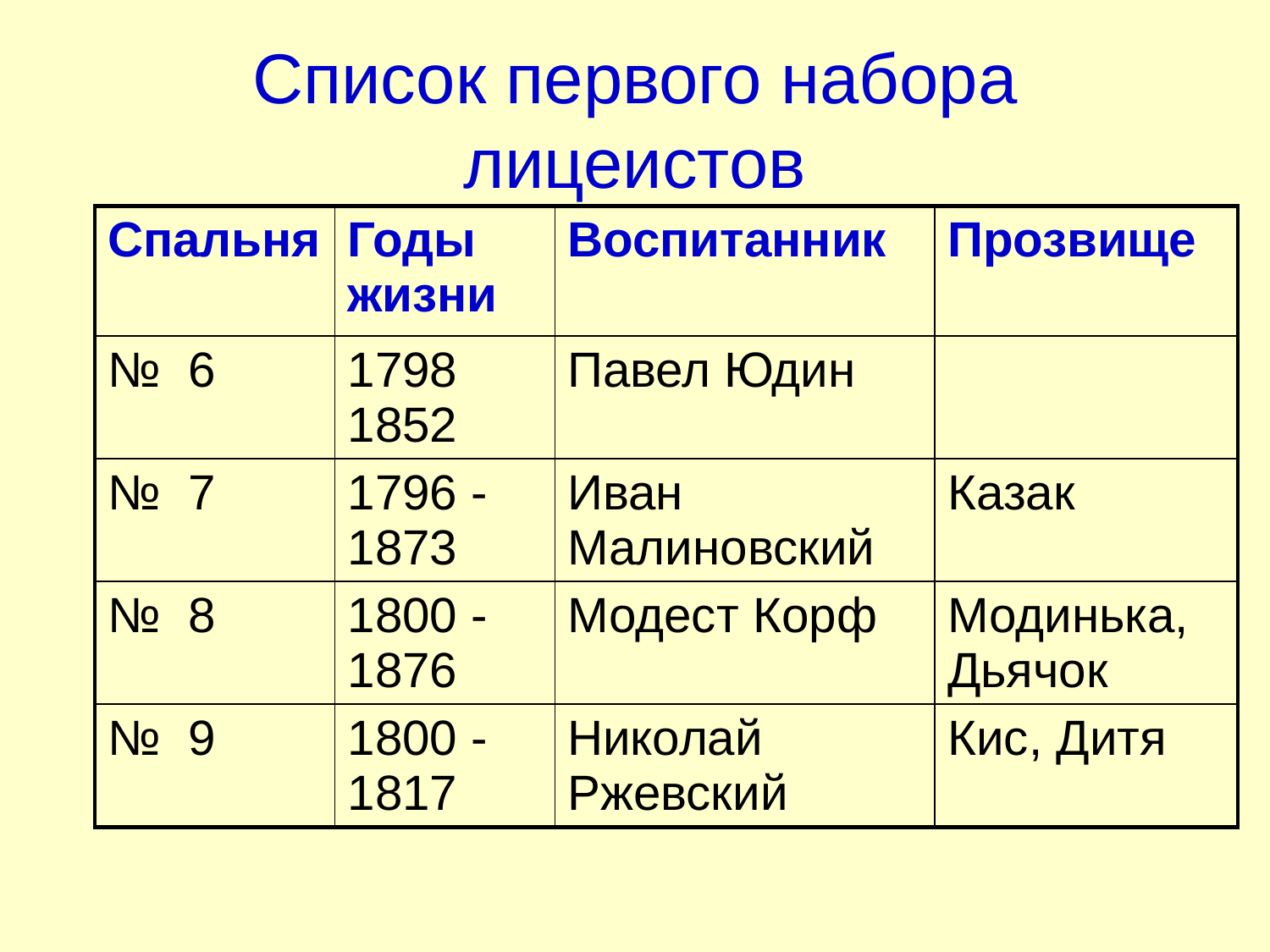

# Список первого набора лицеистов
| Спальня | Годы жизни | Воспитанник | Прозвище |
| --- | --- | --- | --- |
| №  6 | 1798 1852 | Павел Юдин |  |
| №  7 | 1796 - 1873 | Иван Малиновский | Казак |
| №  8 | 1800 - 1876 | Модест Корф | Модинька, Дьячок |
| № 9 | 1800 - 1817 | Николай Ржевский | Кис, Дитя |